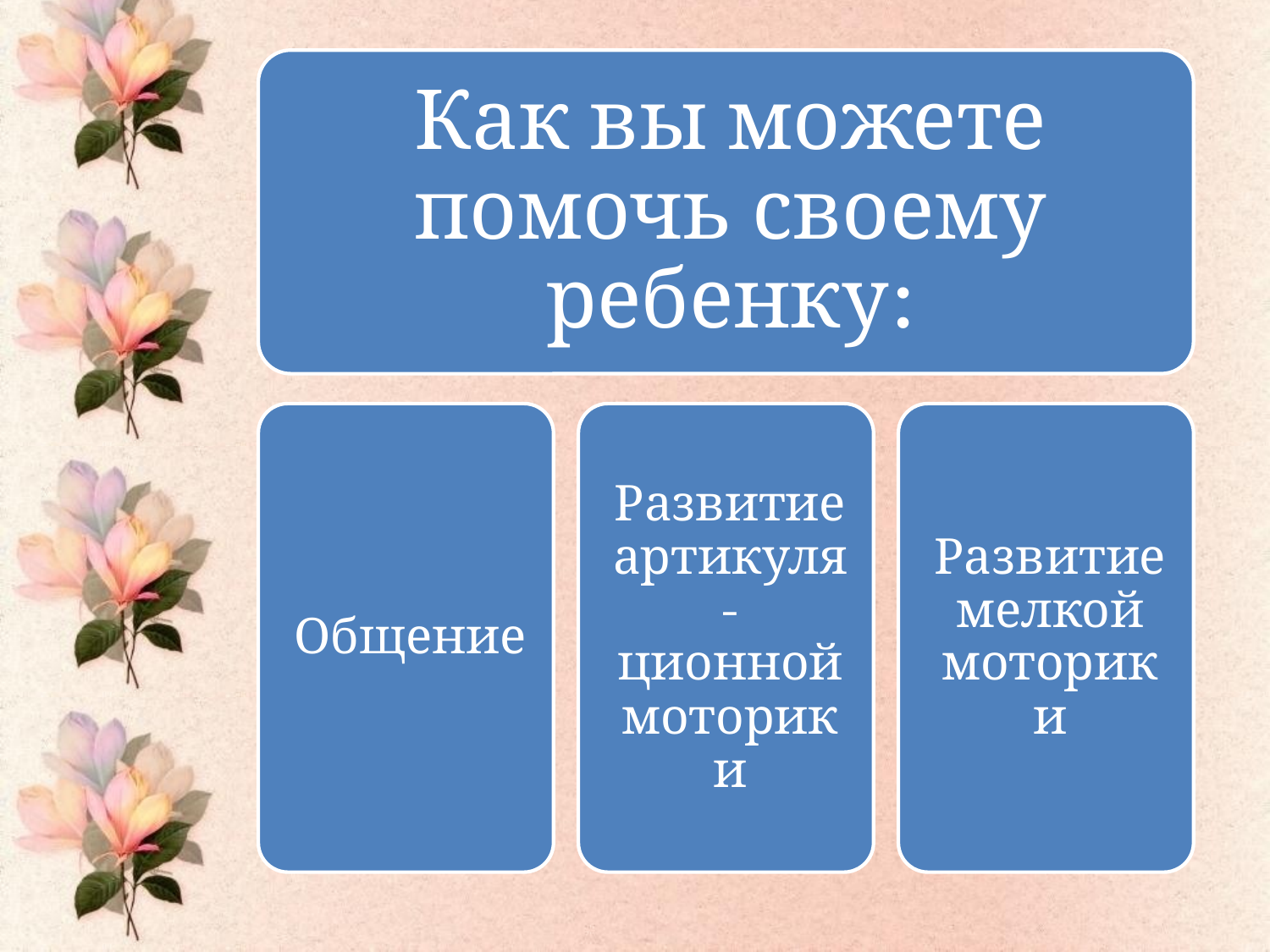

Как вы можете помочь своему ребенку:
Общение
Развитие артикуля-ционной моторики
Развитие мелкой моторики